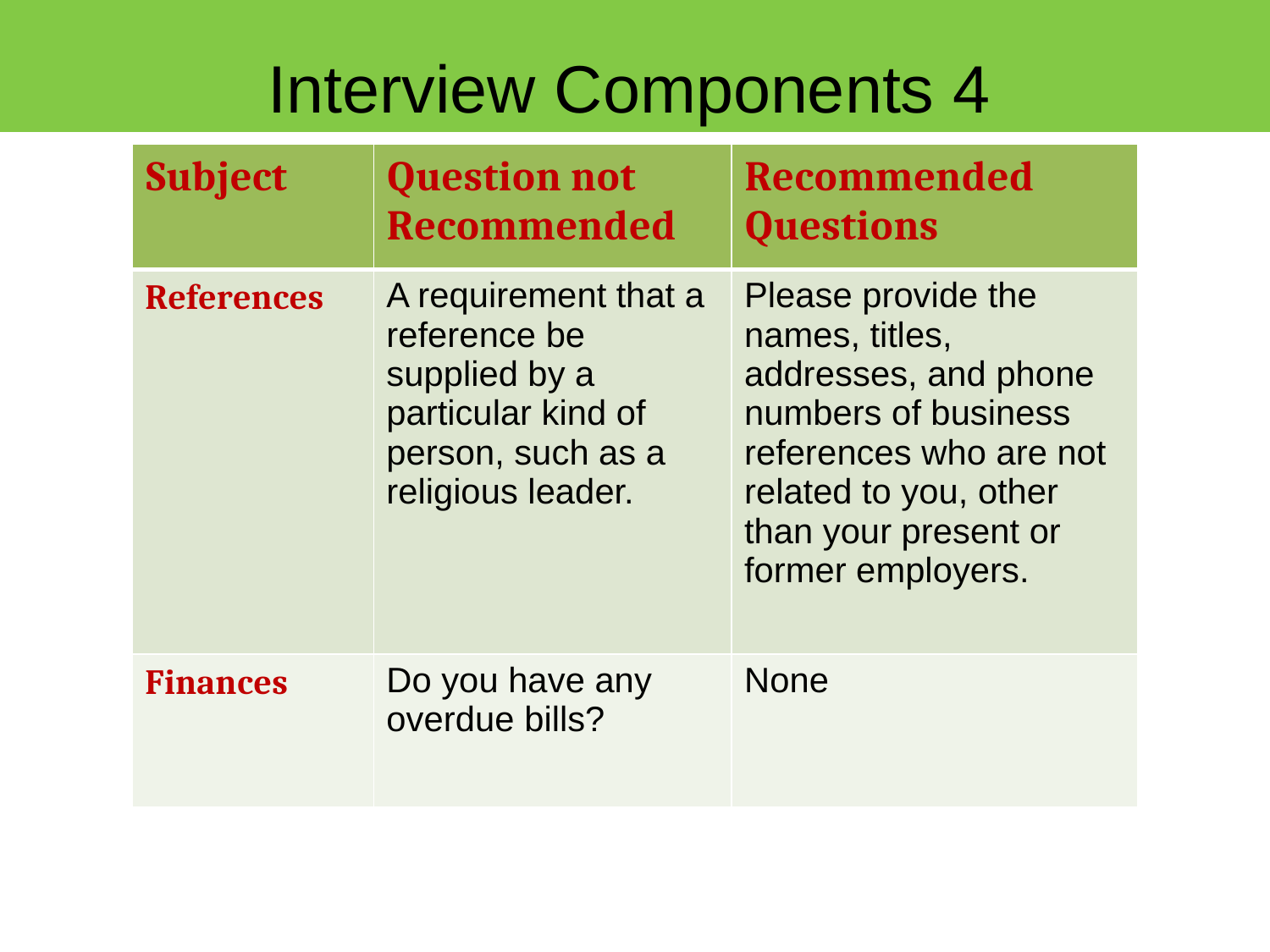

Interview Components 4

| Subject | Question not Recommended | Recommended Questions |
| --- | --- | --- |
| References | A requirement that a reference be supplied by a particular kind of person, such as a religious leader. | Please provide the names, titles, addresses, and phone numbers of business references who are not related to you, other than your present or former employers. |
| Finances | Do you have any overdue bills? | None |